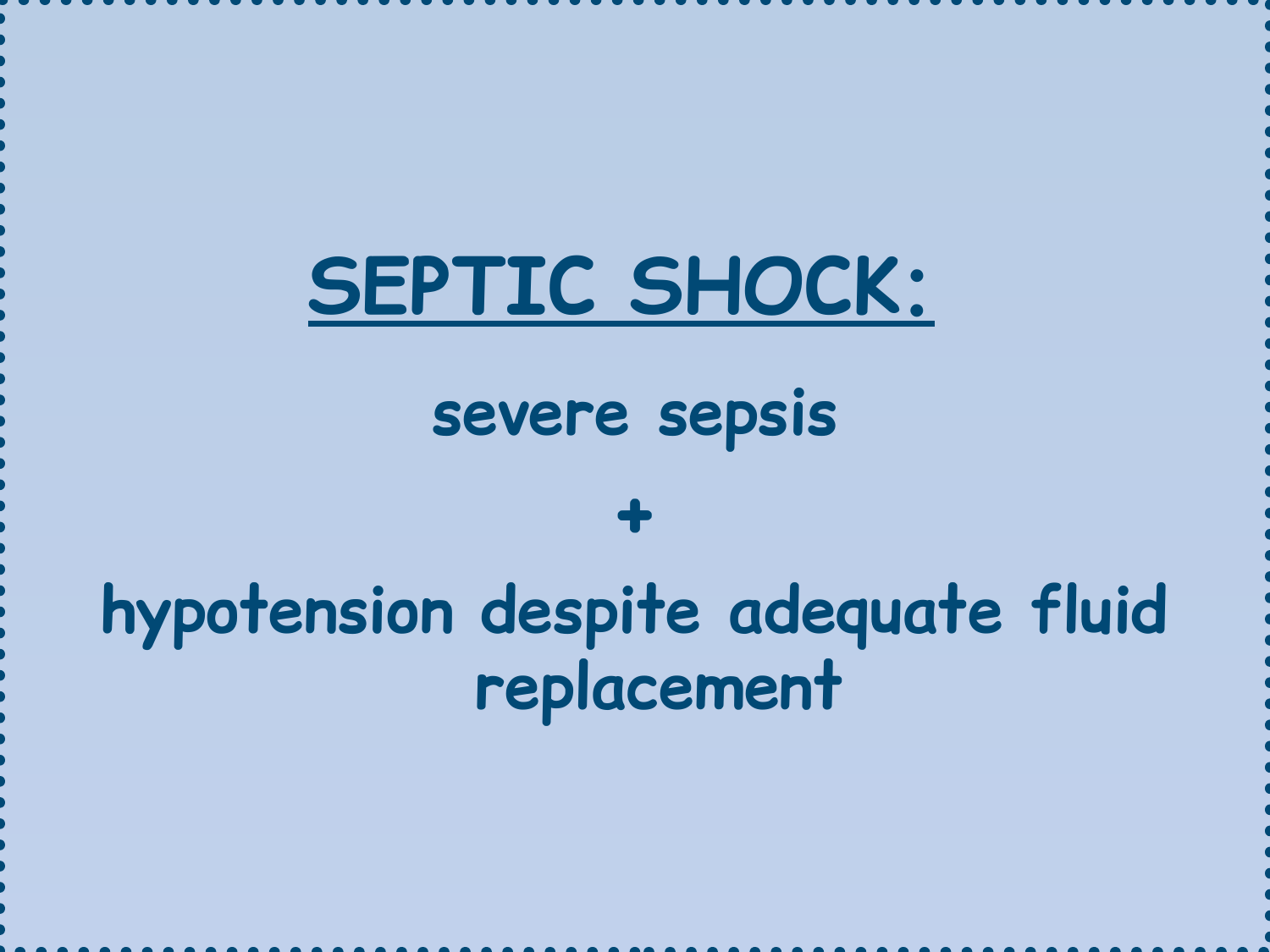

SEPTIC SHOCK:

severe sepsis
+
hypotension despite adequate fluid replacement
#